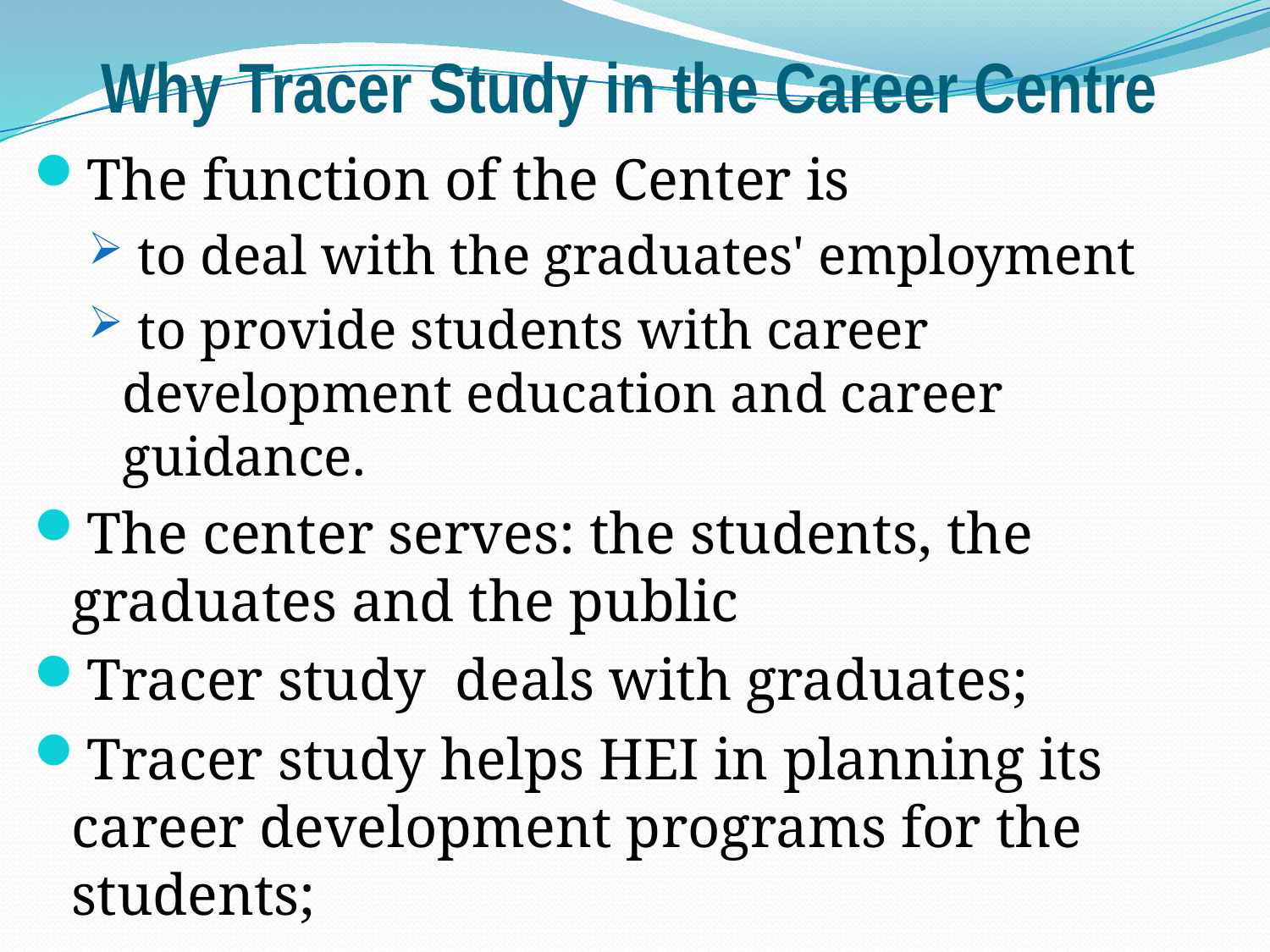

# Why Tracer Study in the Career Centre
The function of the Center is
 to deal with the graduates' employment
 to provide students with career development education and career guidance.
The center serves: the students, the graduates and the public
Tracer study  deals with graduates;
Tracer study helps HEI in planning its career development programs for the students;